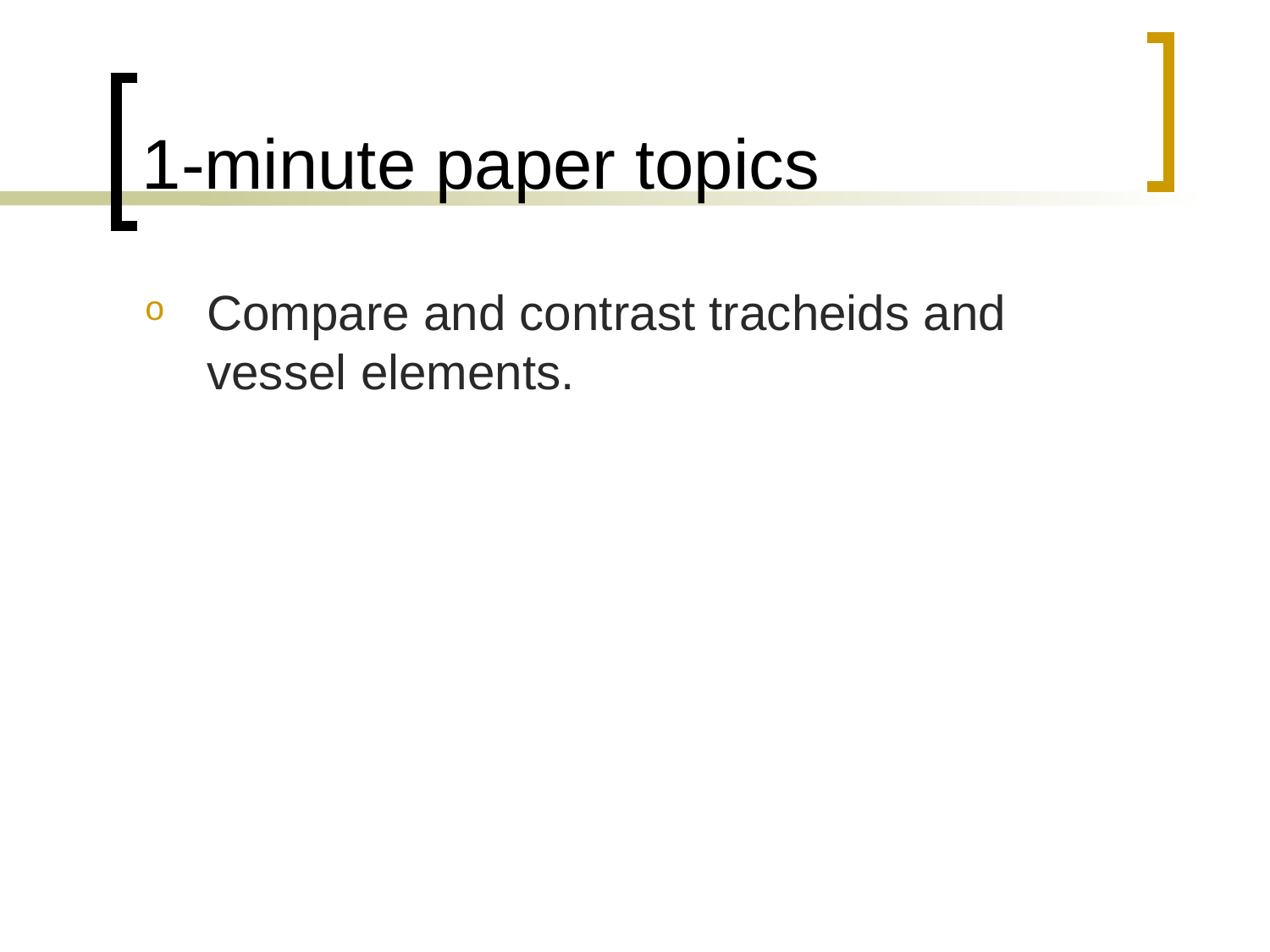

# 1-minute paper topics
Compare and contrast tracheids and vessel elements.